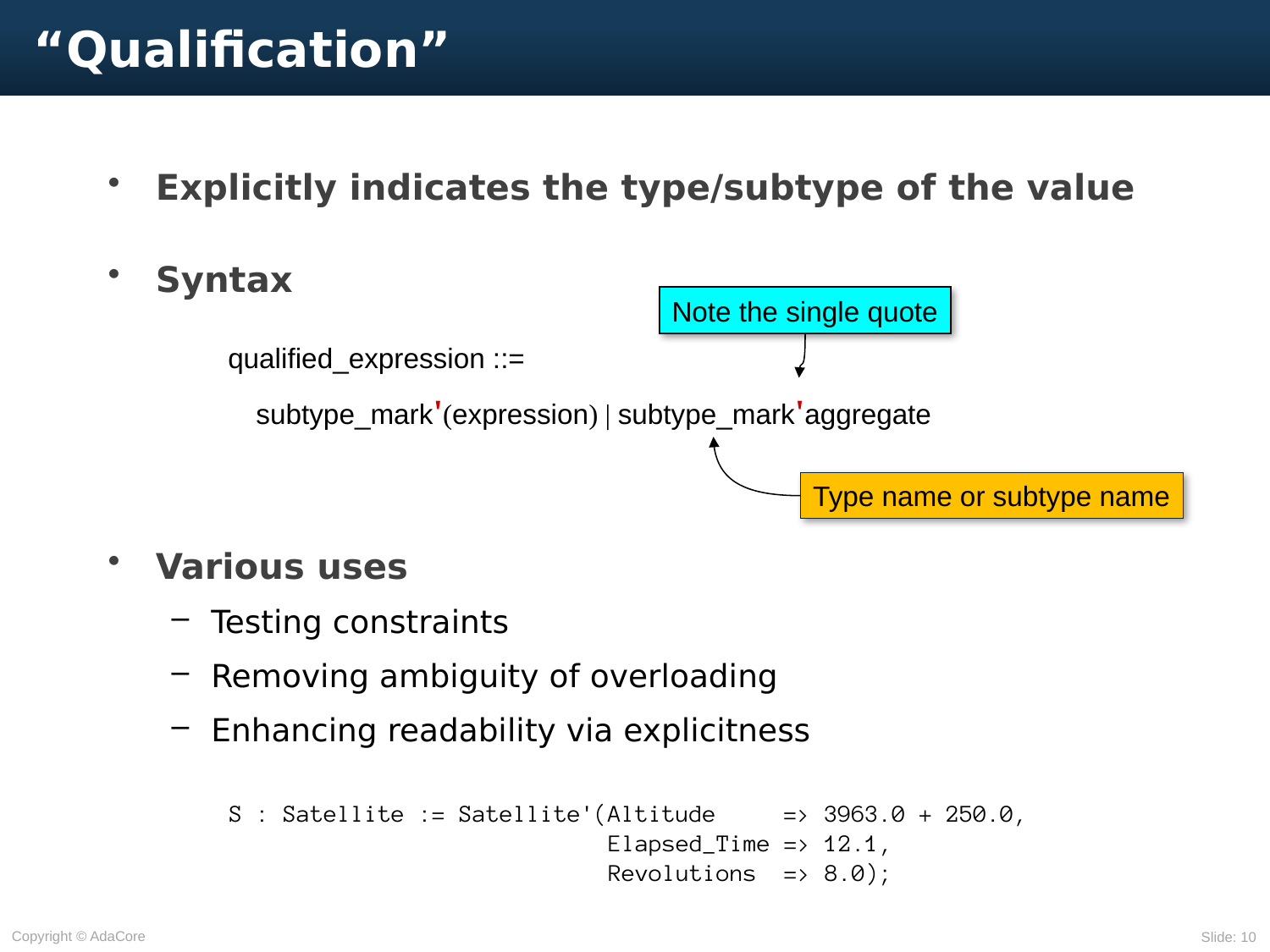

# “Qualification”
Explicitly indicates the type/subtype of the value
Syntax

Various uses
Testing constraints
Removing ambiguity of overloading
Enhancing readability via explicitness
Note the single quote
qualified_expression ::=
    subtype_mark'(expression) | subtype_mark'aggregate

Type name or subtype name

S : Satellite := Satellite'(Altitude     => 3963.0 + 250.0,
                            Elapsed_Time => 12.1,
                            Revolutions  => 8.0);